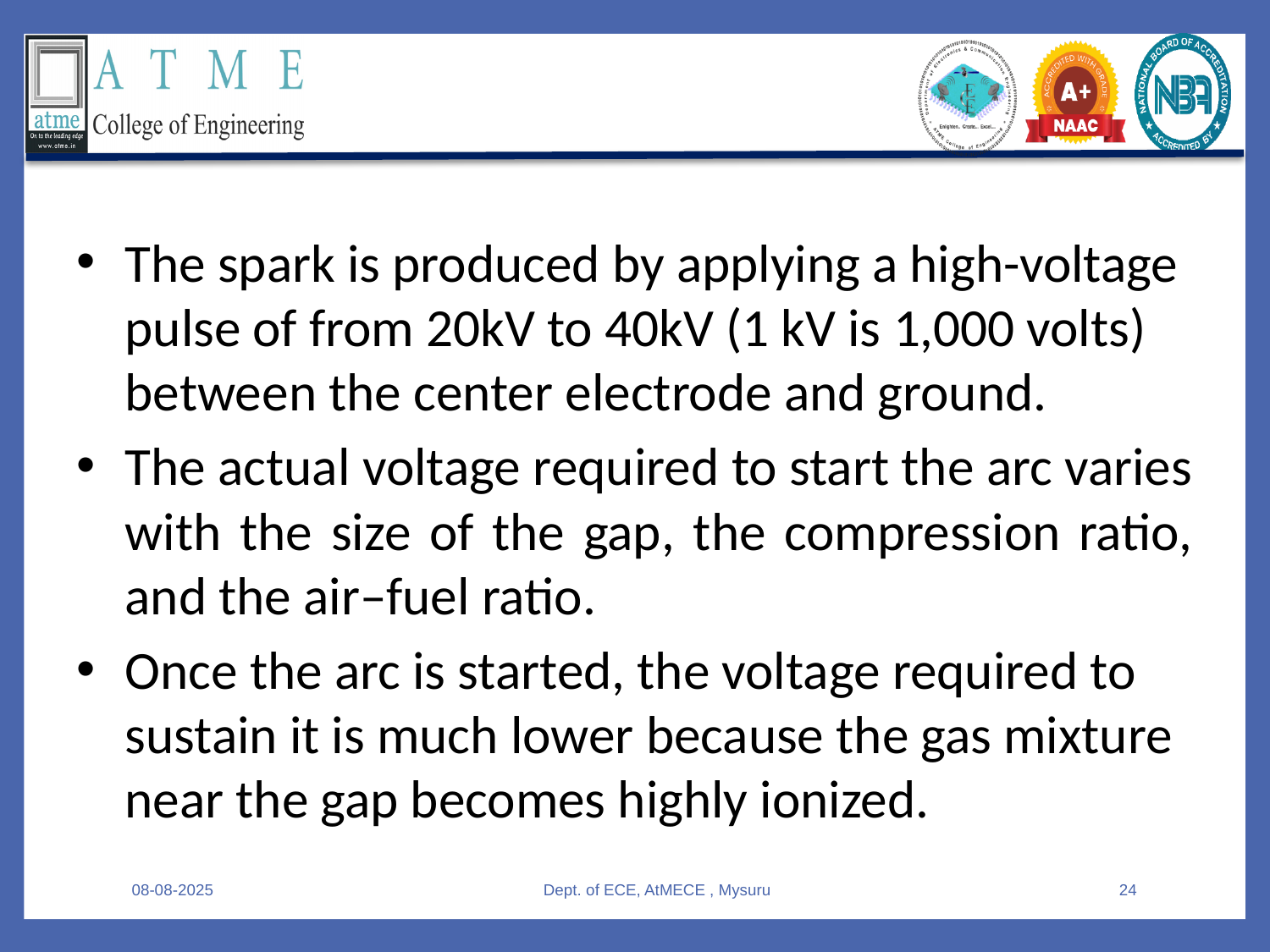

The spark is produced by applying a high-voltage pulse of from 20kV to 40kV (1 kV is 1,000 volts) between the center electrode and ground.
The actual voltage required to start the arc varies with the size of the gap, the compression ratio, and the air–fuel ratio.
Once the arc is started, the voltage required to sustain it is much lower because the gas mixture near the gap becomes highly ionized.
08-08-2025
Dept. of ECE, AtMECE , Mysuru
24